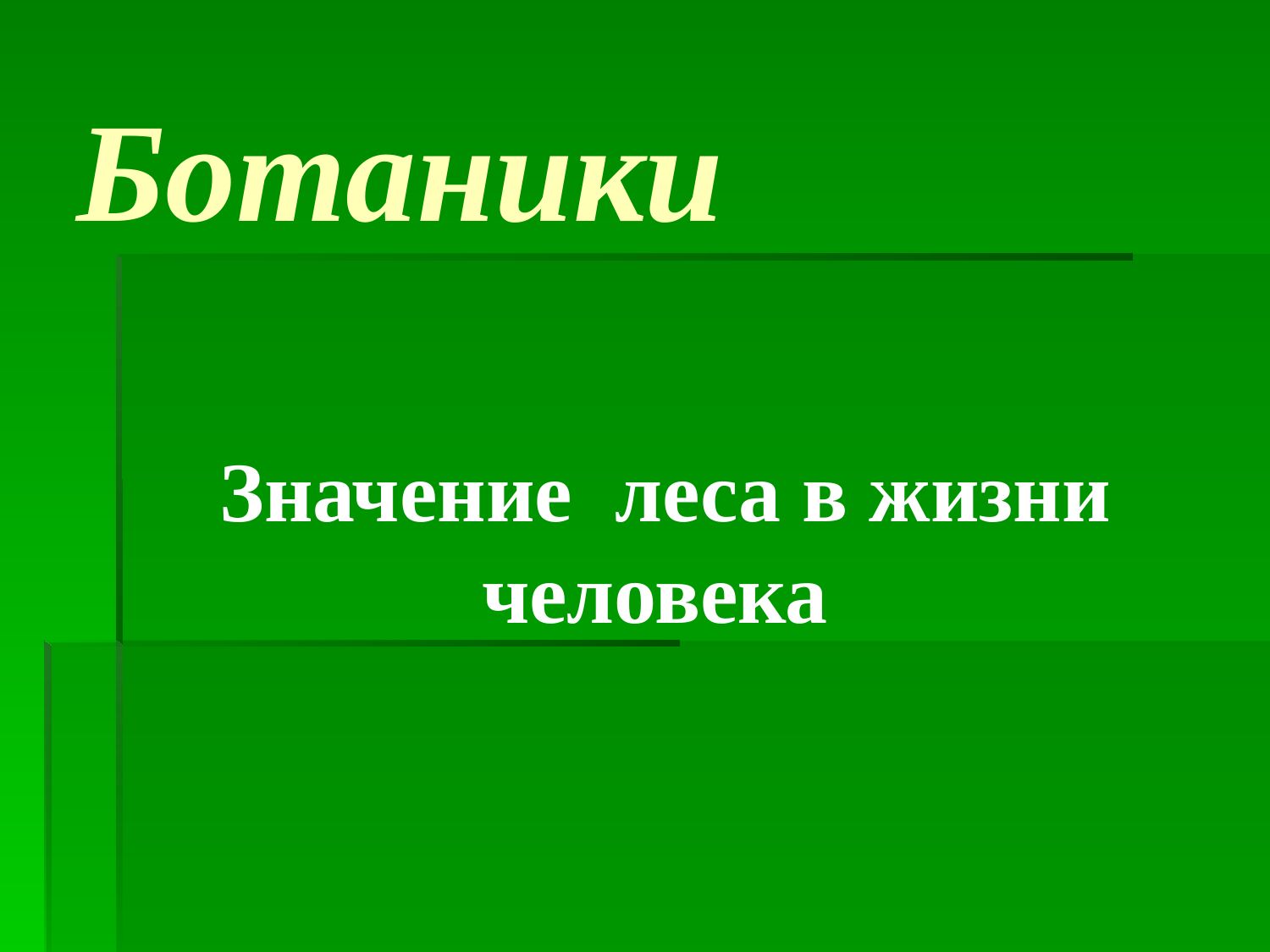

# Ботаники
 Значение  леса в жизни человека